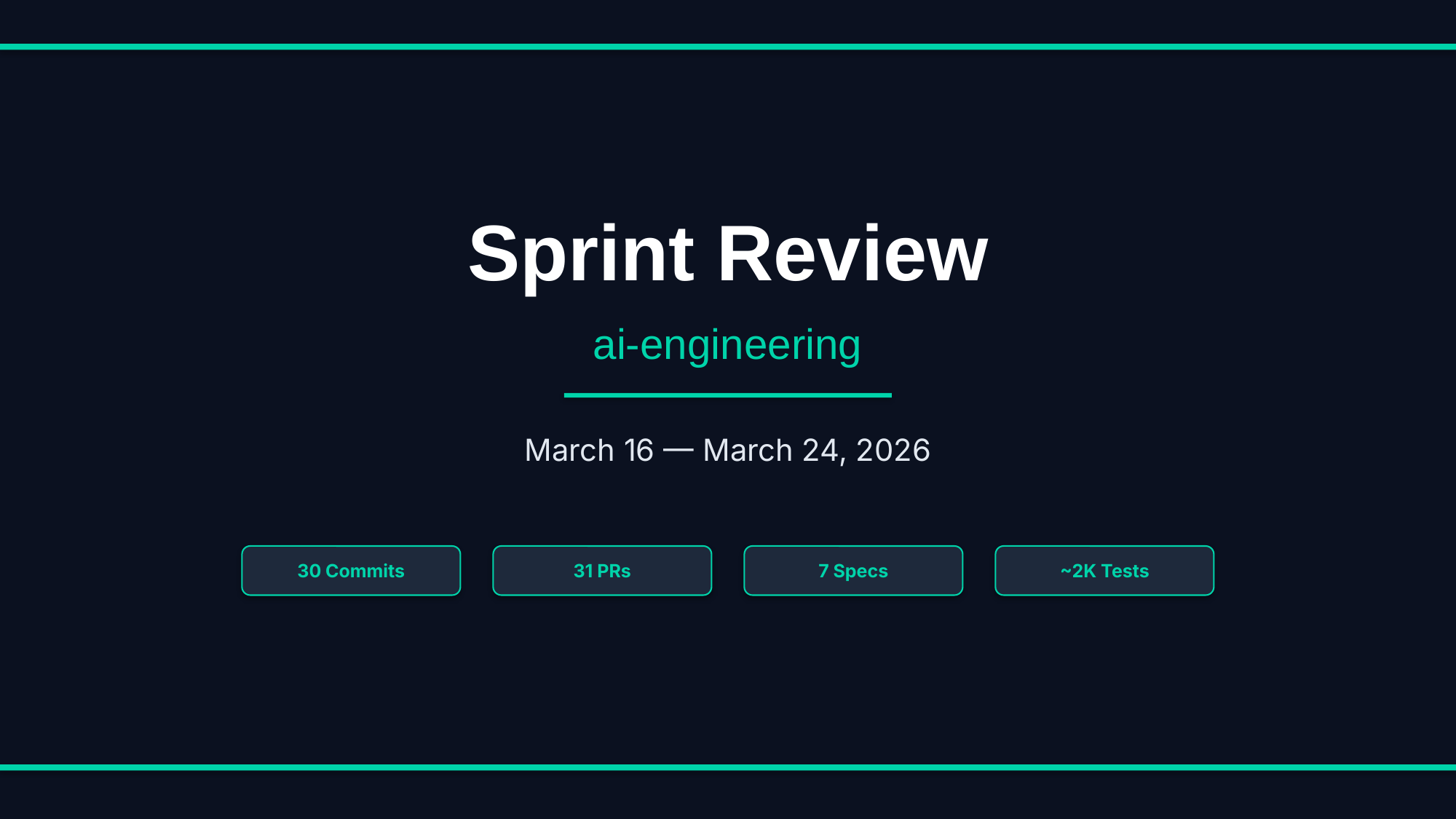

Sprint Review
ai-engineering

March 16 — March 24, 2026

30 Commits

31 PRs

7 Specs

~2K Tests